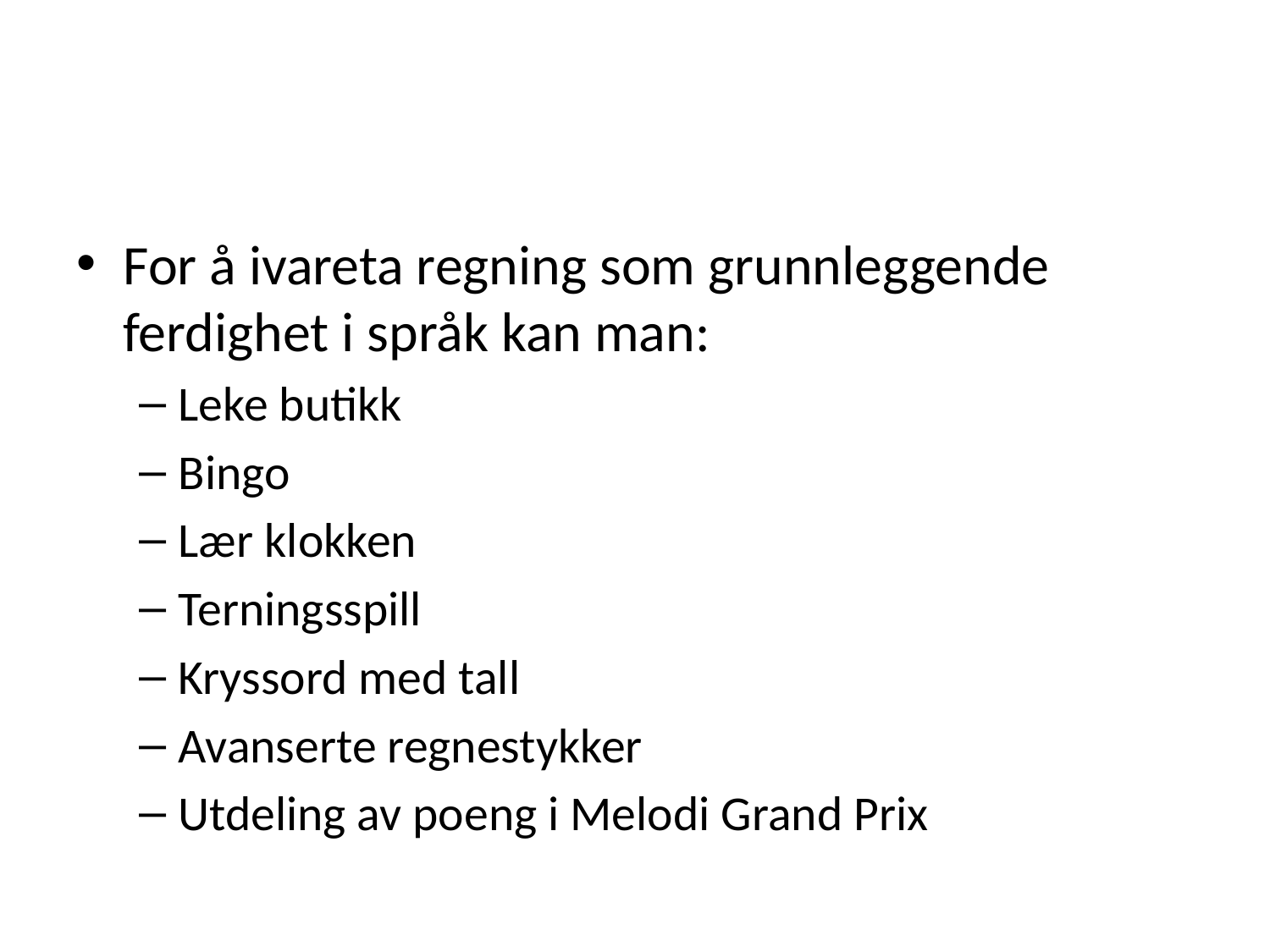

#
For å ivareta regning som grunnleggende ferdighet i språk kan man:
Leke butikk
Bingo
Lær klokken
Terningsspill
Kryssord med tall
Avanserte regnestykker
Utdeling av poeng i Melodi Grand Prix